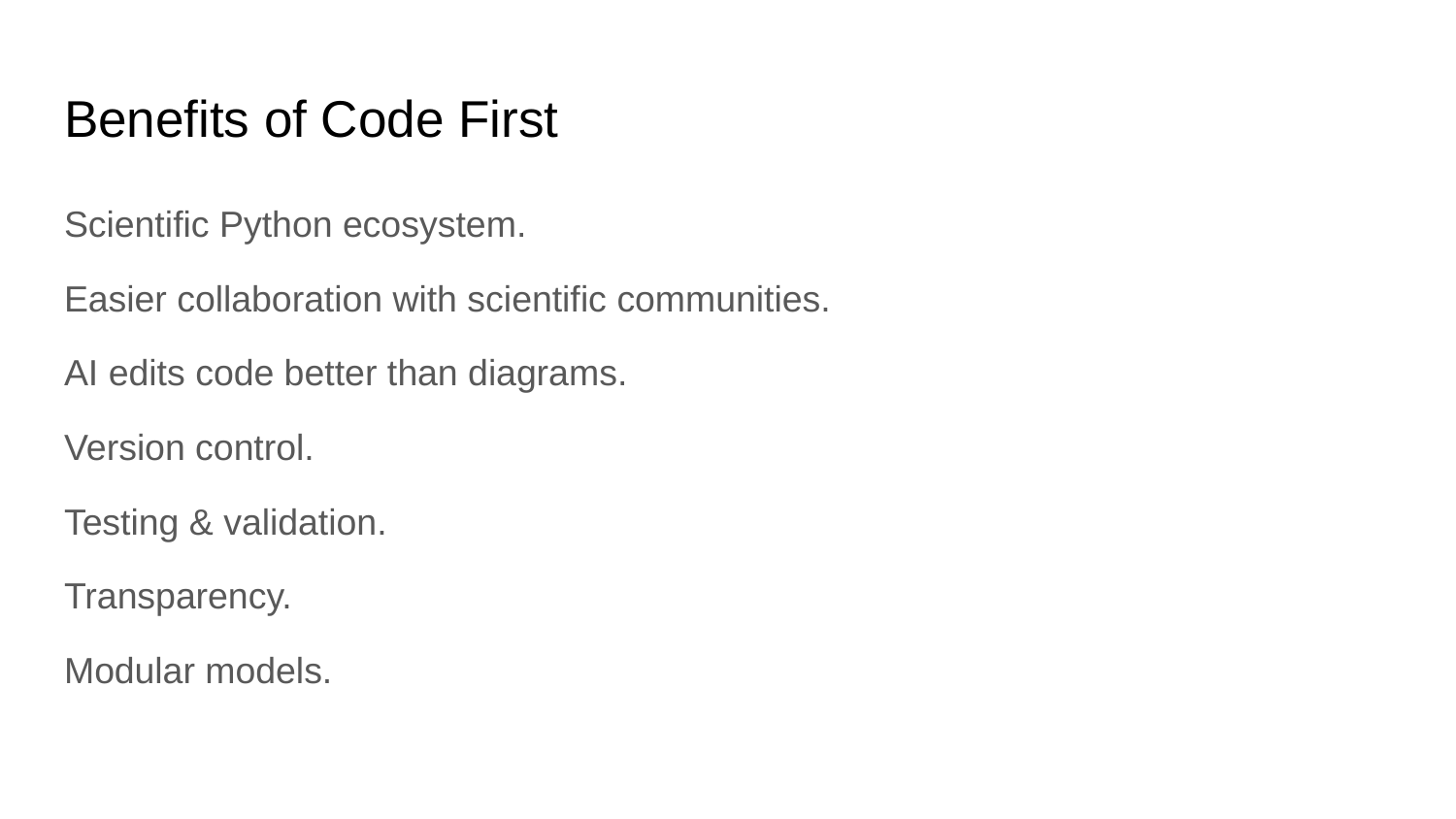

# Benefits of Code First

Scientific Python ecosystem.
Easier collaboration with scientific communities.
AI edits code better than diagrams.
Version control.
Testing & validation.
Transparency.
Modular models.